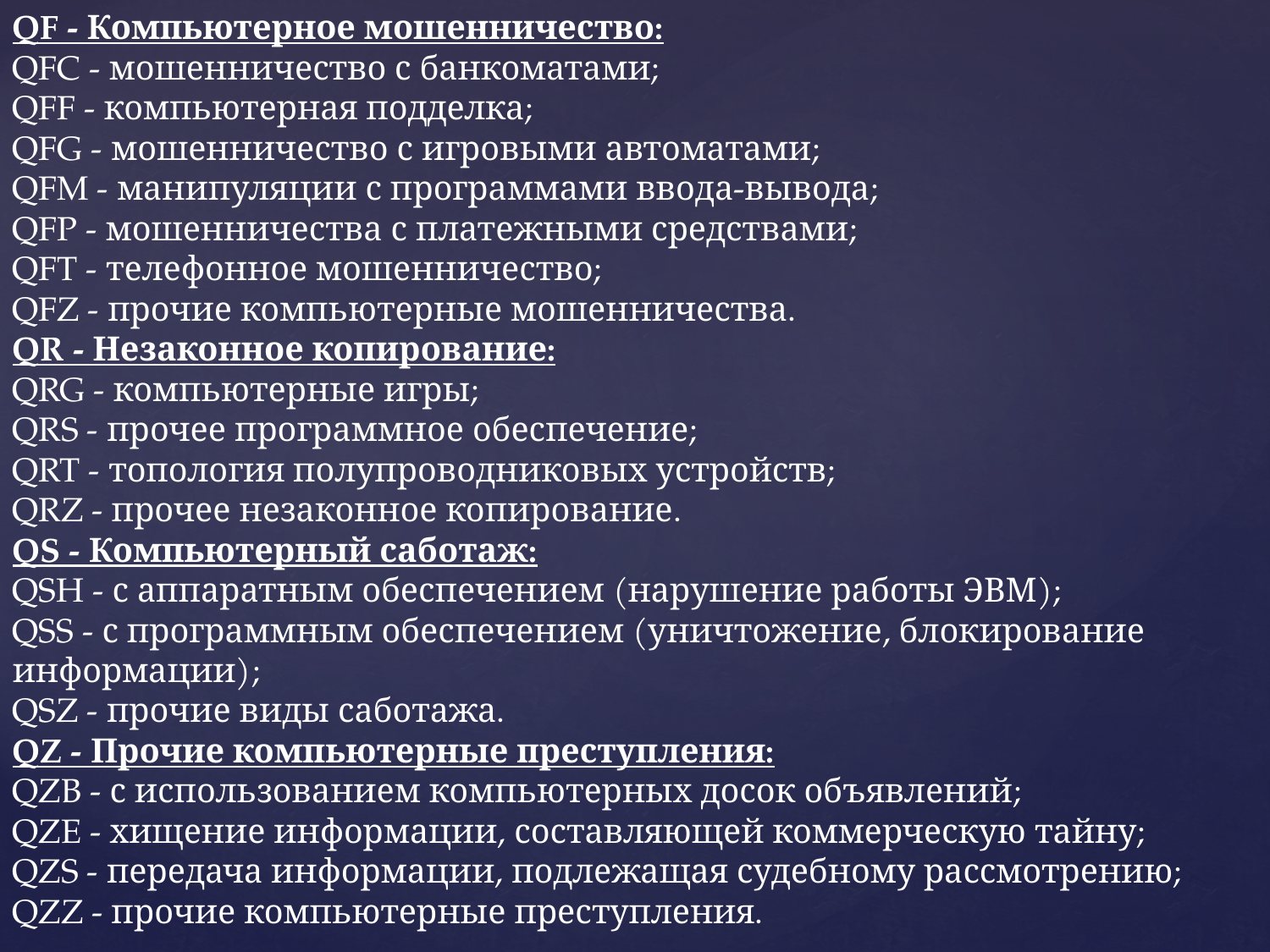

QF - Компьютерное мошенничество:
QFC - мошенничество с банкоматами;
QFF - компьютерная подделка;
QFG - мошенничество с игровыми автоматами;
QFM - манипуляции с программами ввода-вывода;
QFP - мошенничества с платежными средствами;
QFT - телефонное мошенничество;
QFZ - прочие компьютерные мошенничества.
QR - Незаконное копирование:
QRG - компьютерные игры;
QRS - прочее программное обеспечение;
QRT - топология полупроводниковых устройств;
QRZ - прочее незаконное копирование.
QS - Компьютерный саботаж:
QSH - с аппаратным обеспечением (нарушение работы ЭВМ);
QSS - с программным обеспечением (уничтожение, блокирование информации);
QSZ - прочие виды саботажа.
QZ - Прочие компьютерные преступления:
QZB - с использованием компьютерных досок объявлений;
QZE - хищение информации, составляющей коммерческую тайну;
QZS - передача информации, подлежащая судебному рассмотрению;
QZZ - прочие компьютерные преступления.